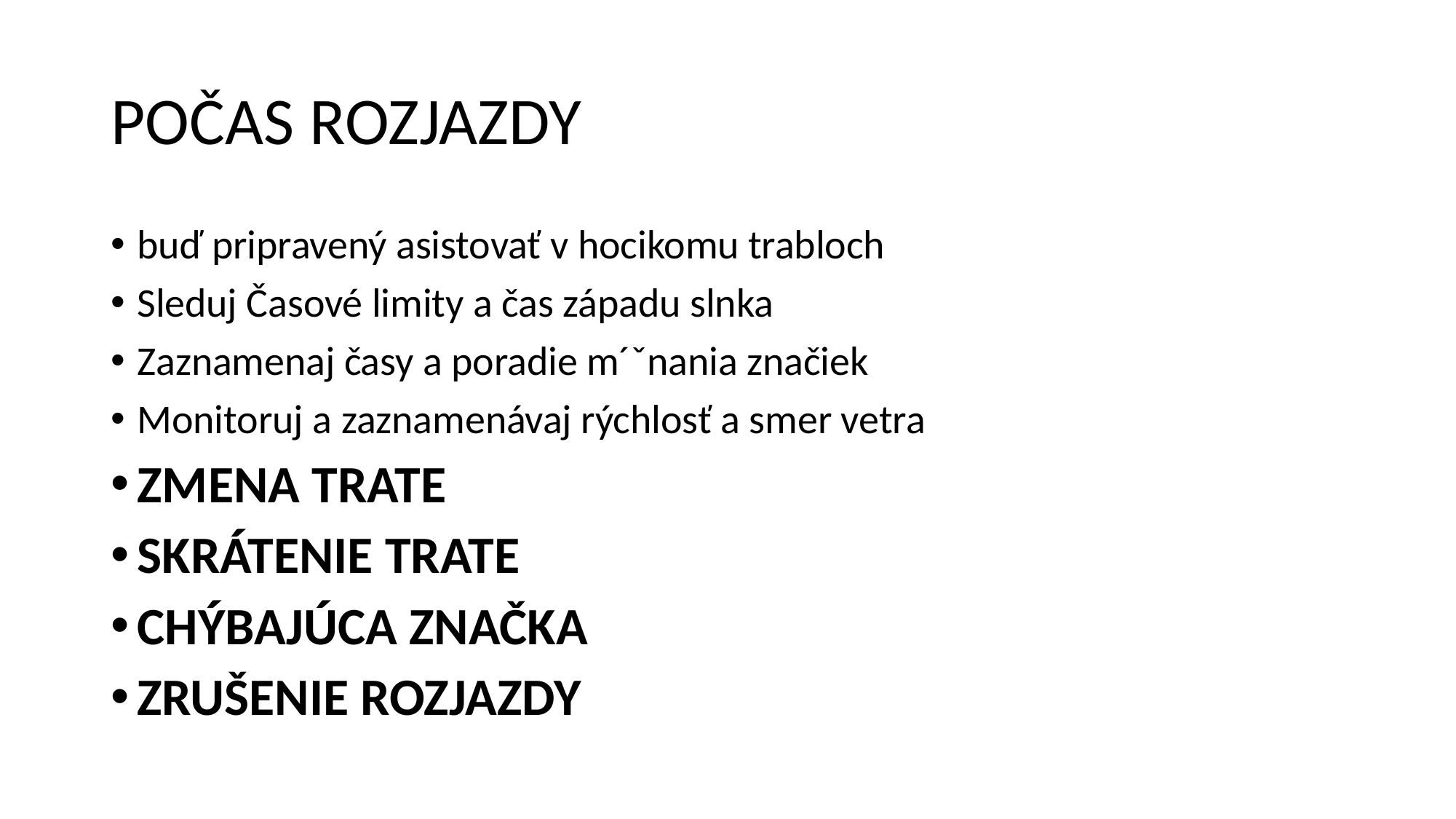

# POČAS ROZJAZDY
buď pripravený asistovať v hocikomu trabloch
Sleduj Časové limity a čas západu slnka
Zaznamenaj časy a poradie m´ˇnania značiek
Monitoruj a zaznamenávaj rýchlosť a smer vetra
ZMENA TRATE
SKRÁTENIE TRATE
CHÝBAJÚCA ZNAČKA
ZRUŠENIE ROZJAZDY